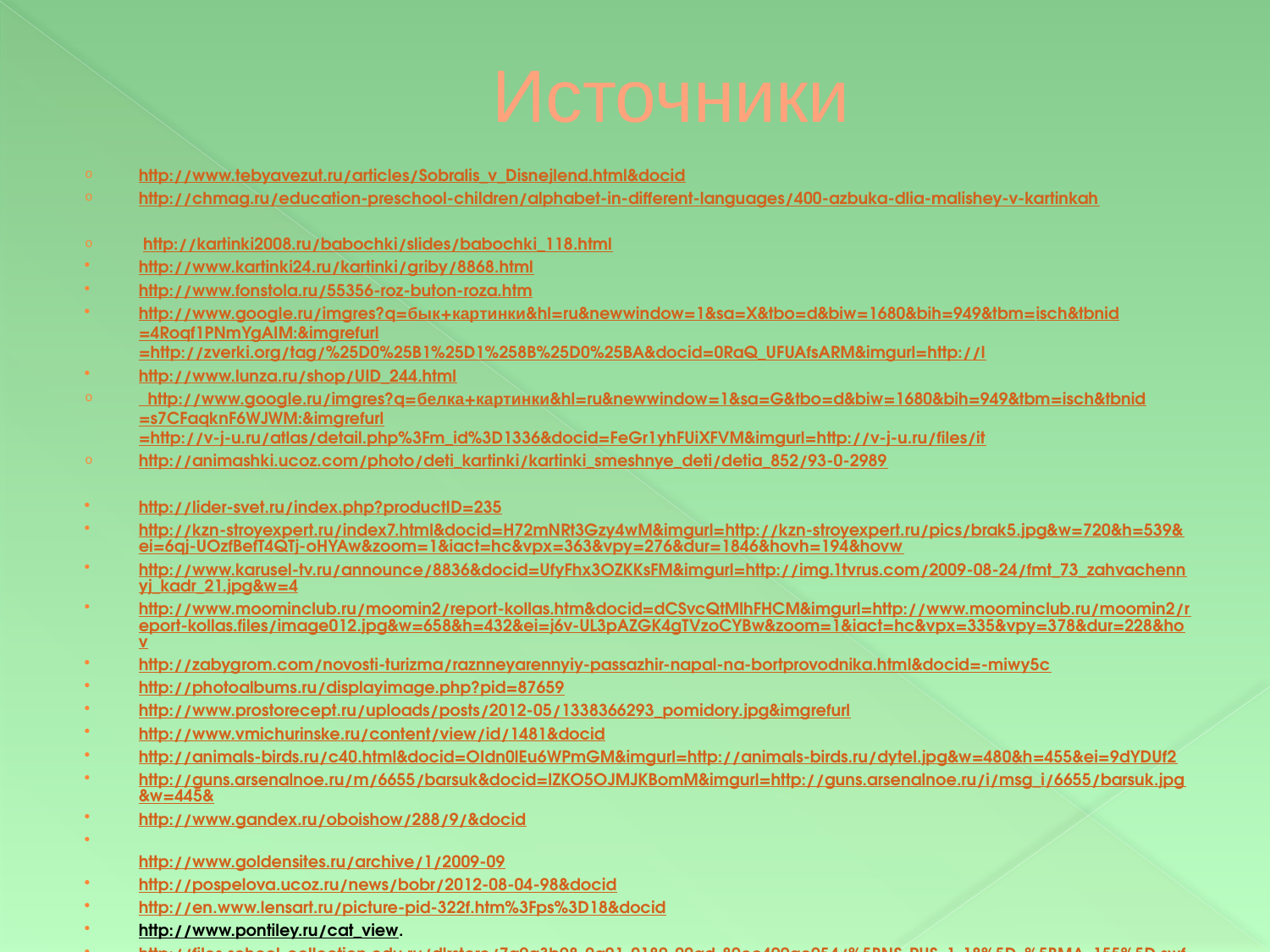

# Источники
http://www.tebyavezut.ru/articles/Sobralis_v_Disnejlend.html&docid
http://chmag.ru/education-preschool-children/alphabet-in-different-languages/400-azbuka-dlia-malishey-v-kartinkah

 http://kartinki2008.ru/babochki/slides/babochki_118.html
http://www.kartinki24.ru/kartinki/griby/8868.html
http://www.fonstola.ru/55356-roz-buton-roza.htm
http://www.google.ru/imgres?q=бык+картинки&hl=ru&newwindow=1&sa=X&tbo=d&biw=1680&bih=949&tbm=isch&tbnid=4Roqf1PNmYgAIM:&imgrefurl=http://zverki.org/tag/%25D0%25B1%25D1%258B%25D0%25BA&docid=0RaQ_UFUAfsARM&imgurl=http://l
http://www.lunza.ru/shop/UID_244.html
  http://www.google.ru/imgres?q=белка+картинки&hl=ru&newwindow=1&sa=G&tbo=d&biw=1680&bih=949&tbm=isch&tbnid=s7CFaqknF6WJWM:&imgrefurl=http://v-j-u.ru/atlas/detail.php%3Fm_id%3D1336&docid=FeGr1yhFUiXFVM&imgurl=http://v-j-u.ru/files/it
http://animashki.ucoz.com/photo/deti_kartinki/kartinki_smeshnye_deti/detia_852/93-0-2989

http://lider-svet.ru/index.php?productID=235
http://kzn-stroyexpert.ru/index7.html&docid=H72mNRt3Gzy4wM&imgurl=http://kzn-stroyexpert.ru/pics/brak5.jpg&w=720&h=539&ei=6qj-UOzfBefT4QTj-oHYAw&zoom=1&iact=hc&vpx=363&vpy=276&dur=1846&hovh=194&hovw
http://www.karusel-tv.ru/announce/8836&docid=UfyFhx3OZKKsFM&imgurl=http://img.1tvrus.com/2009-08-24/fmt_73_zahvachennyj_kadr_21.jpg&w=4
http://www.moominclub.ru/moomin2/report-kollas.htm&docid=dCSvcQtMlhFHCM&imgurl=http://www.moominclub.ru/moomin2/report-kollas.files/image012.jpg&w=658&h=432&ei=j6v-UL3pAZGK4gTVzoCYBw&zoom=1&iact=hc&vpx=335&vpy=378&dur=228&hov
http://zabygrom.com/novosti-turizma/raznneyarennyiy-passazhir-napal-na-bortprovodnika.html&docid=-miwy5c
http://photoalbums.ru/displayimage.php?pid=87659
http://www.prostorecept.ru/uploads/posts/2012-05/1338366293_pomidory.jpg&imgrefurl
http://www.vmichurinske.ru/content/view/id/1481&docid
http://animals-birds.ru/c40.html&docid=OIdn0lEu6WPmGM&imgurl=http://animals-birds.ru/dytel.jpg&w=480&h=455&ei=9dYDUf2
http://guns.arsenalnoe.ru/m/6655/barsuk&docid=IZKO5OJMJKBomM&imgurl=http://guns.arsenalnoe.ru/i/msg_i/6655/barsuk.jpg&w=445&
http://www.gandex.ru/oboishow/288/9/&docid
http://www.goldensites.ru/archive/1/2009-09
http://pospelova.ucoz.ru/news/bobr/2012-08-04-98&docid
http://en.www.lensart.ru/picture-pid-322f.htm%3Fps%3D18&docid
http://www.pontiley.ru/cat_view.
http://files.school-collection.edu.ru/dlrstore/7a9a3b98-0a01-0180-00ad-89ec499ac954/%5BNS-RUS_1-18%5D_%5BMA_155%5D.swf